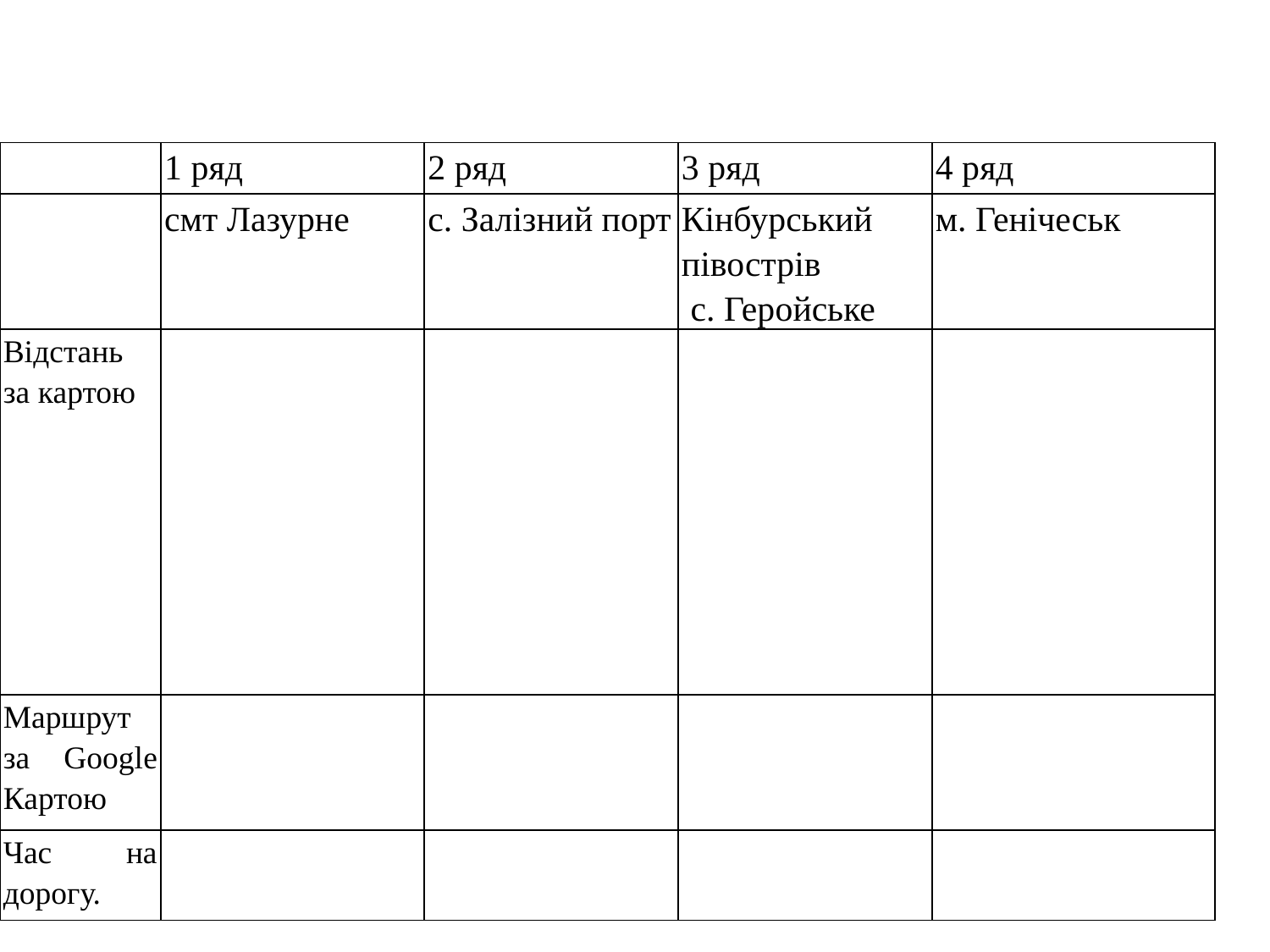

|  | 1 ряд | 2 ряд | 3 ряд | 4 ряд |
| --- | --- | --- | --- | --- |
|  | смт Лазурне | с. Залізний порт | Кінбурський півострів с. Геройське | м. Генічеськ |
| Відстань за картою |  |  |  |  |
| Маршрут за Google Картою |  |  |  |  |
| Час на дорогу. |  |  |  |  |